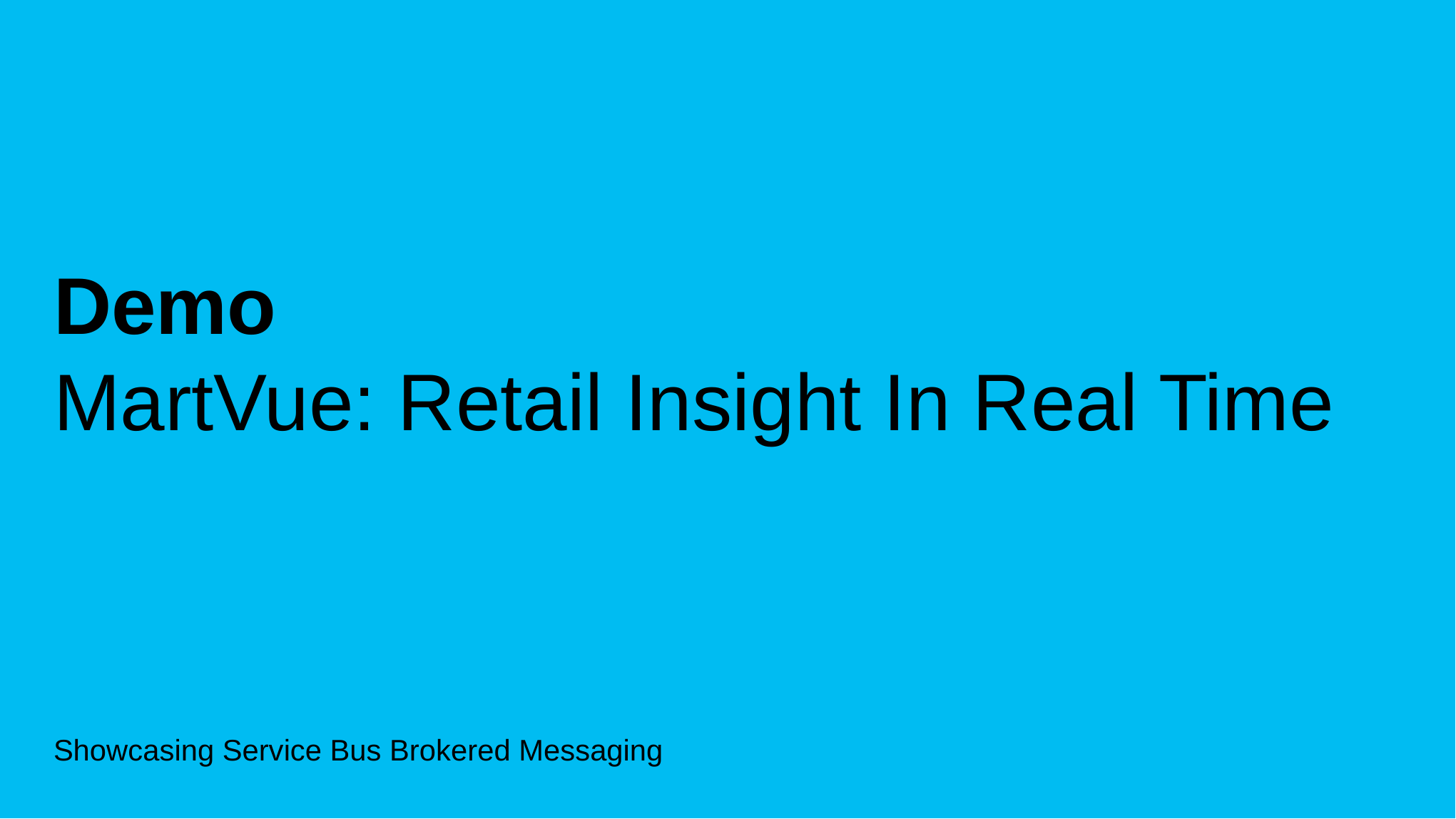

# Demo MartVue: Retail Insight In Real Time
Showcasing Service Bus Brokered Messaging